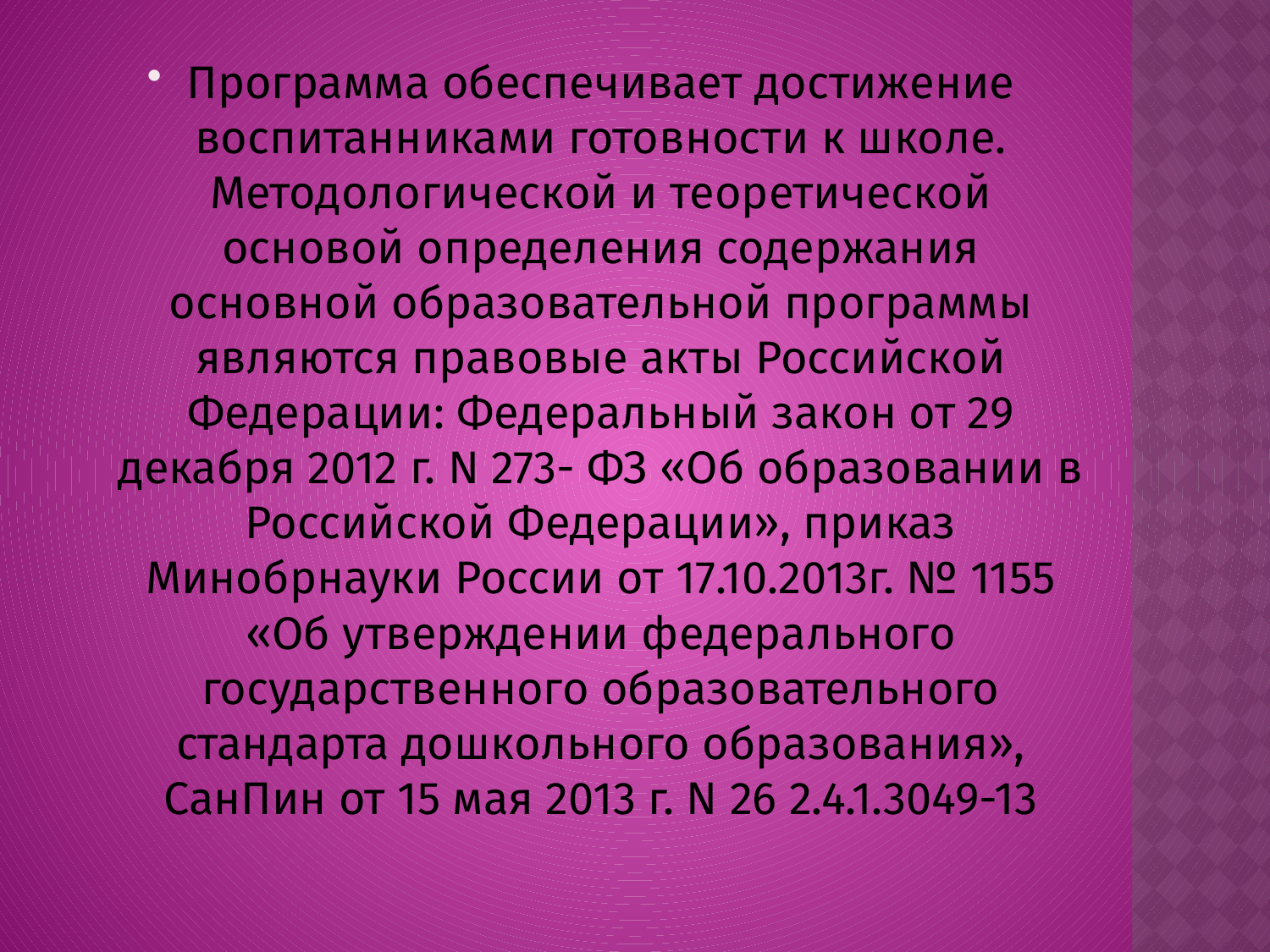

#
Программа обеспечивает достижение воспитанниками готовности к школе. Методологической и теоретической основой определения содержания основной образовательной программы являются правовые акты Российской Федерации: Федеральный закон от 29 декабря 2012 г. N 273- ФЗ «Об образовании в Российской Федерации», приказ Минобрнауки России от 17.10.2013г. № 1155 «Об утверждении федерального государственного образовательного стандарта дошкольного образования», СанПин от 15 мая 2013 г. N 26 2.4.1.3049-13